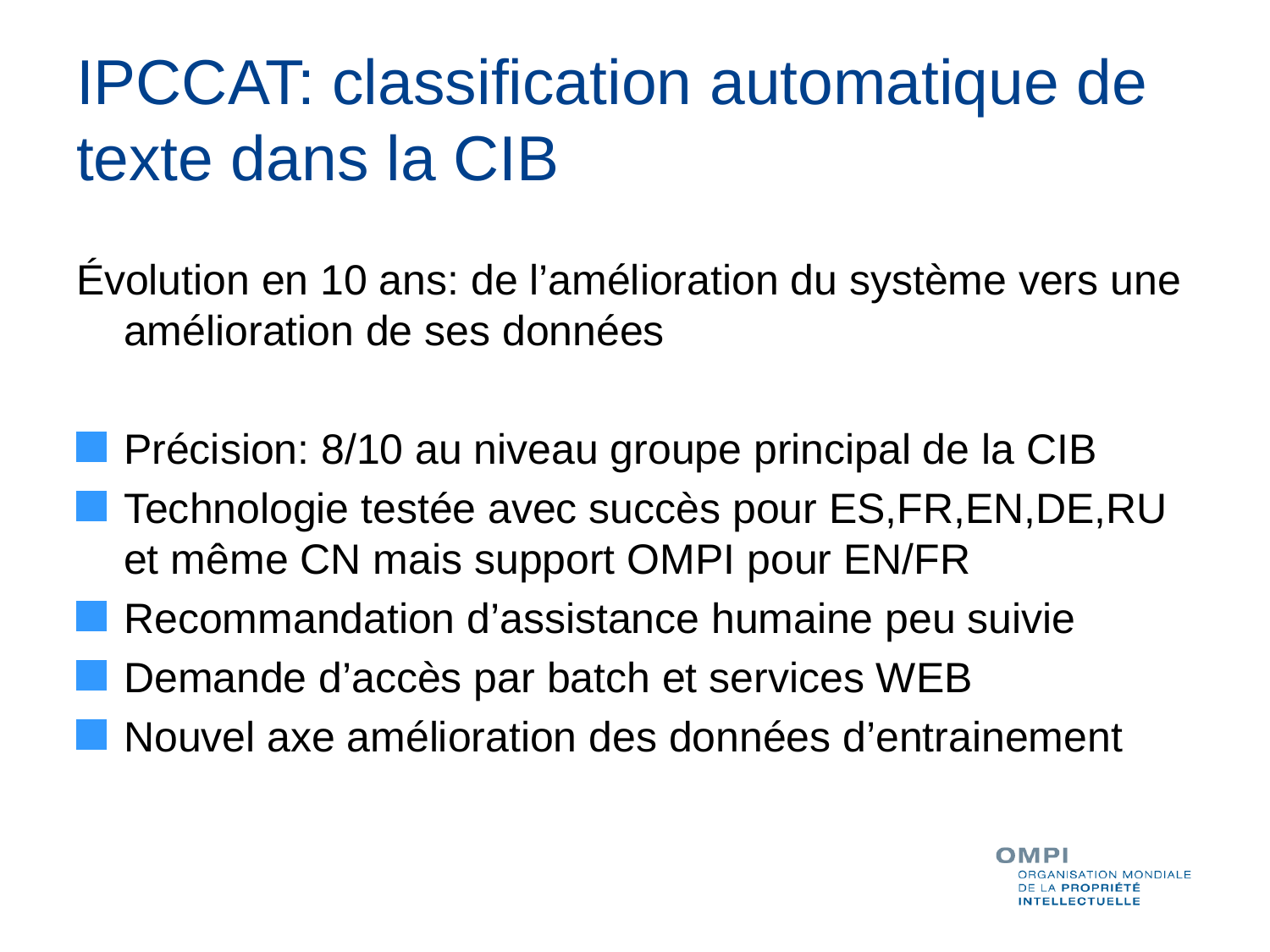

# IPCCAT: classification automatique de texte dans la CIB
Évolution en 10 ans: de l’amélioration du système vers une amélioration de ses données

Précision: 8/10 au niveau groupe principal de la CIB
Technologie testée avec succès pour ES,FR,EN,DE,RU  et même CN mais support OMPI pour EN/FR
Recommandation d’assistance humaine peu suivie
Demande d’accès par batch et services WEB
Nouvel axe amélioration des données d’entrainement